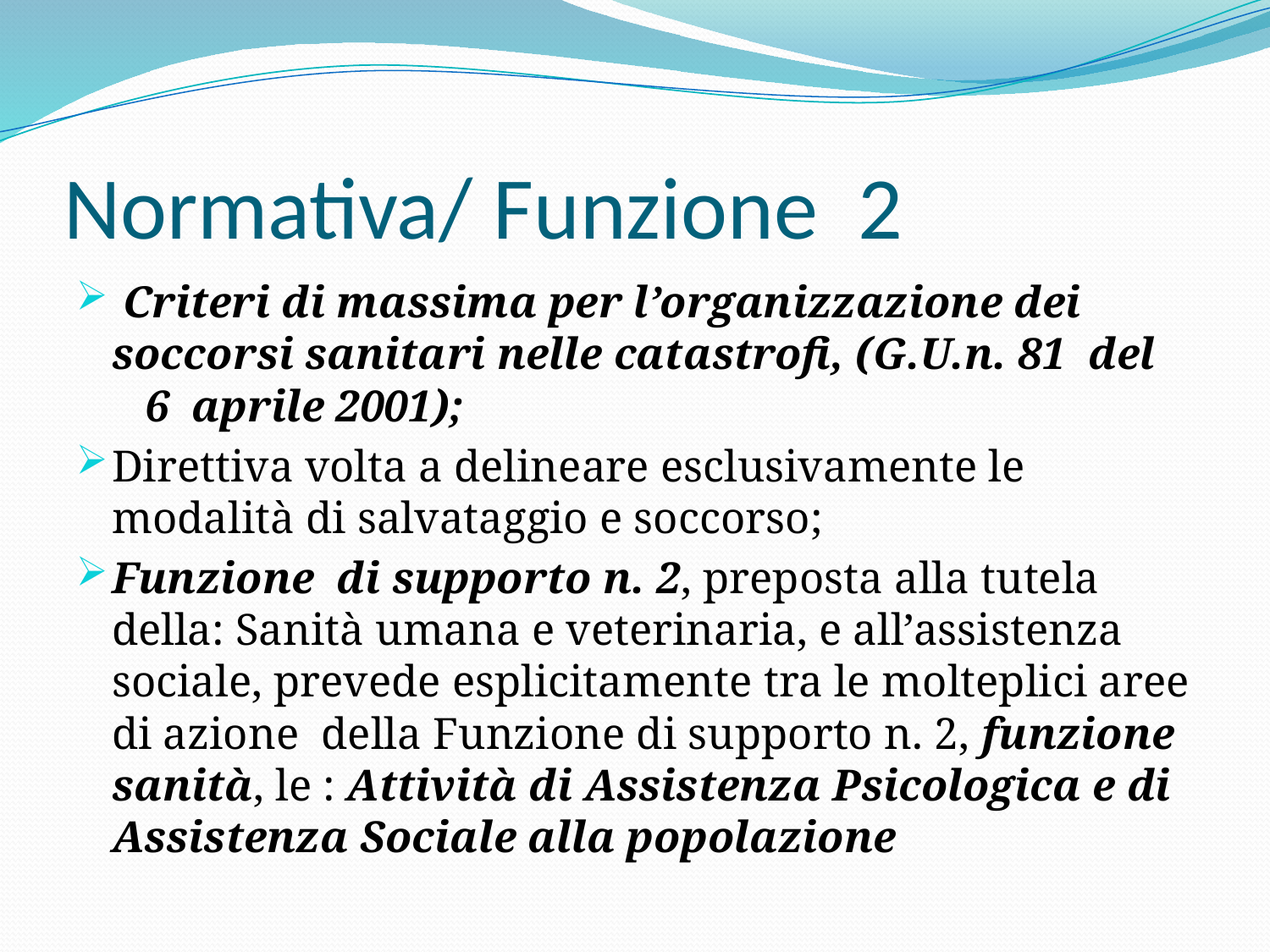

# Normativa/ Funzione  2
 Criteri di massima per l’organizzazione dei soccorsi sanitari nelle catastrofi, (G.U.n. 81  del       6  aprile 2001);
Direttiva volta a delineare esclusivamente le  modalità di salvataggio e soccorso;
Funzione  di supporto n. 2, preposta alla tutela della: Sanità umana e veterinaria, e all’assistenza sociale, prevede esplicitamente tra le molteplici aree di azione  della Funzione di supporto n. 2, funzione sanità, le : Attività di Assistenza Psicologica e di Assistenza Sociale alla popolazione